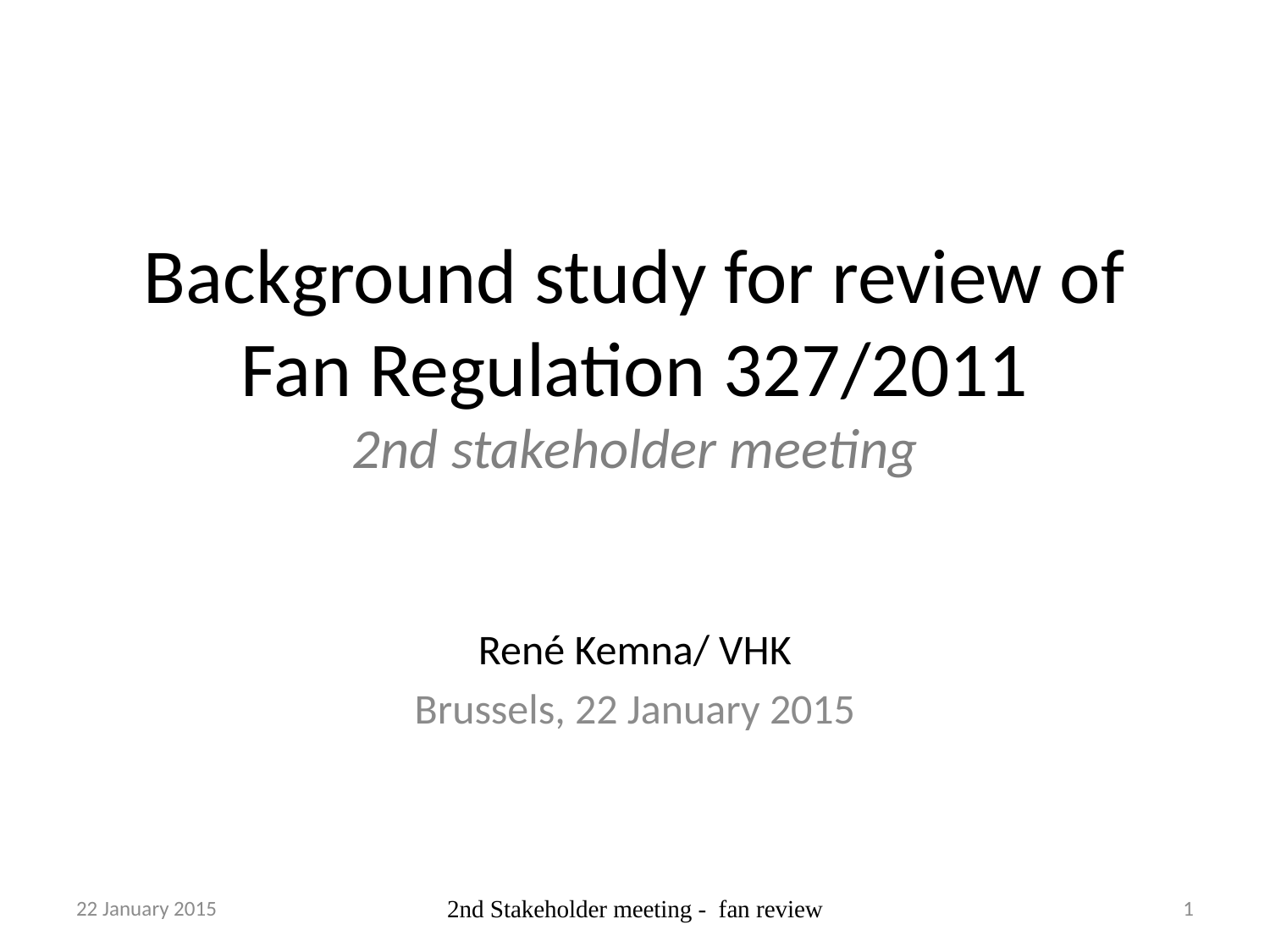

# Background study for review of Fan Regulation 327/2011 2nd stakeholder meeting

René Kemna/ VHK
Brussels, 22 January 2015
22 January 2015
2nd Stakeholder meeting -  fan review
1